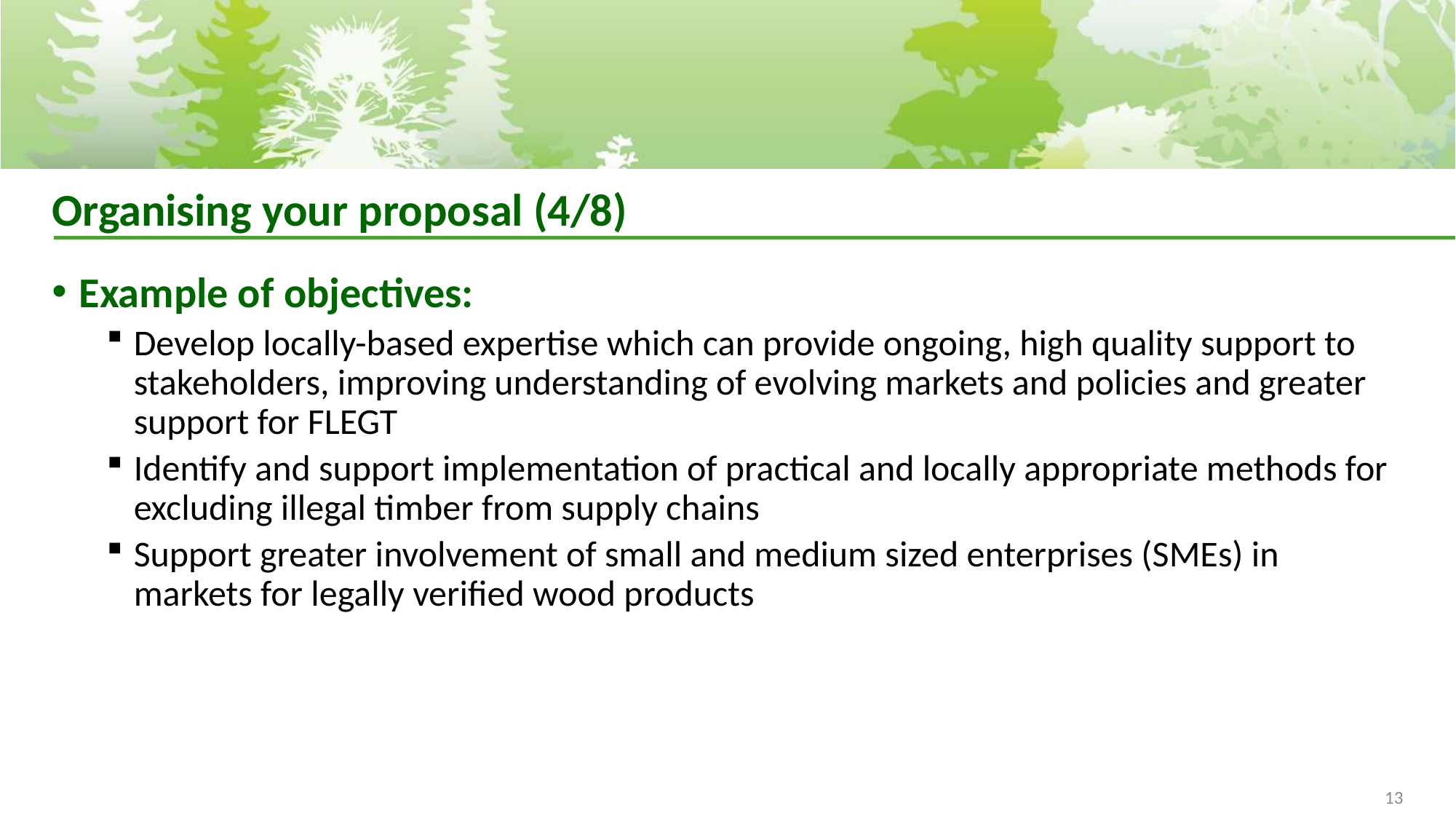

# Organising your proposal (4/8)
Example of objectives:
Develop locally-based expertise which can provide ongoing, high quality support to stakeholders, improving understanding of evolving markets and policies and greater support for FLEGT
Identify and support implementation of practical and locally appropriate methods for excluding illegal timber from supply chains
Support greater involvement of small and medium sized enterprises (SMEs) in markets for legally verified wood products
13